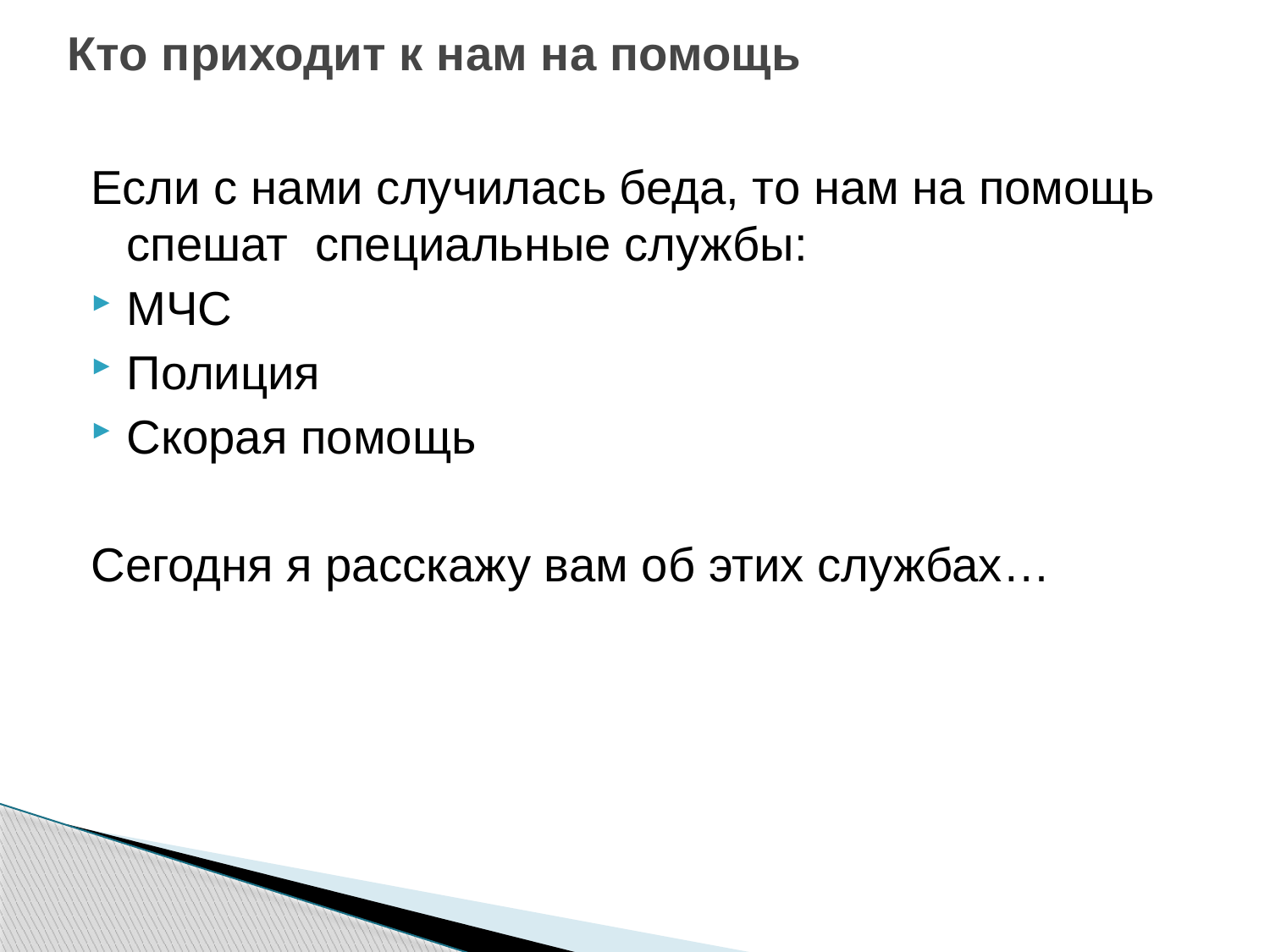

# Кто приходит к нам на помощь

Если с нами случилась беда, то нам на помощь спешат  специальные службы:
МЧС
Полиция
Скорая помощь

Сегодня я расскажу вам об этих службах…